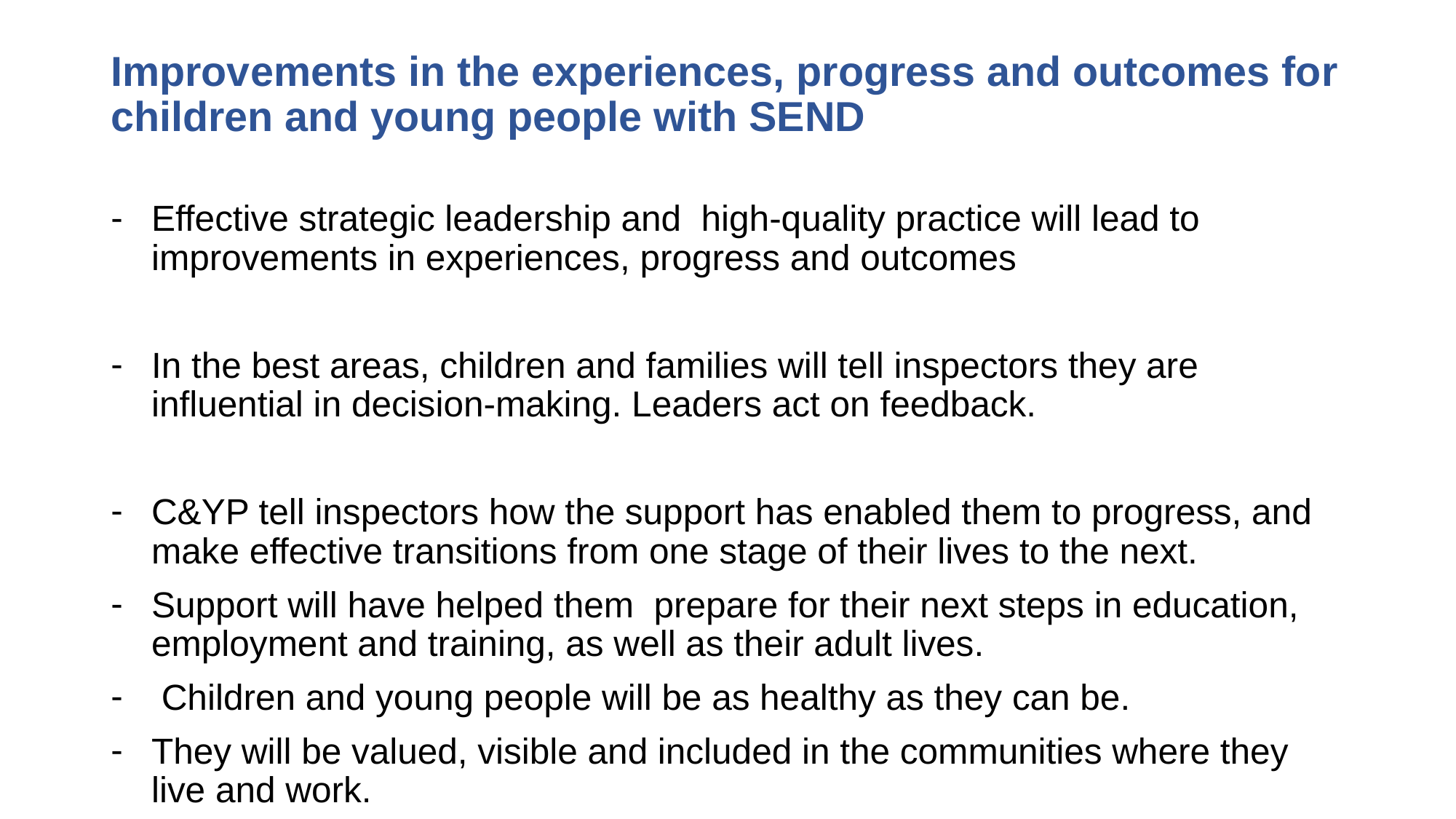

# Improvements in the experiences, progress and outcomes for children and young people with SEND
Effective strategic leadership and  high-quality practice will lead to improvements in experiences, progress and outcomes

In the best areas, children and families will tell inspectors they are influential in decision-making. Leaders act on feedback.

C&YP tell inspectors how the support has enabled them to progress, and make effective transitions from one stage of their lives to the next.
Support will have helped them  prepare for their next steps in education, employment and training, as well as their adult lives.
 Children and young people will be as healthy as they can be.
They will be valued, visible and included in the communities where they live and work.